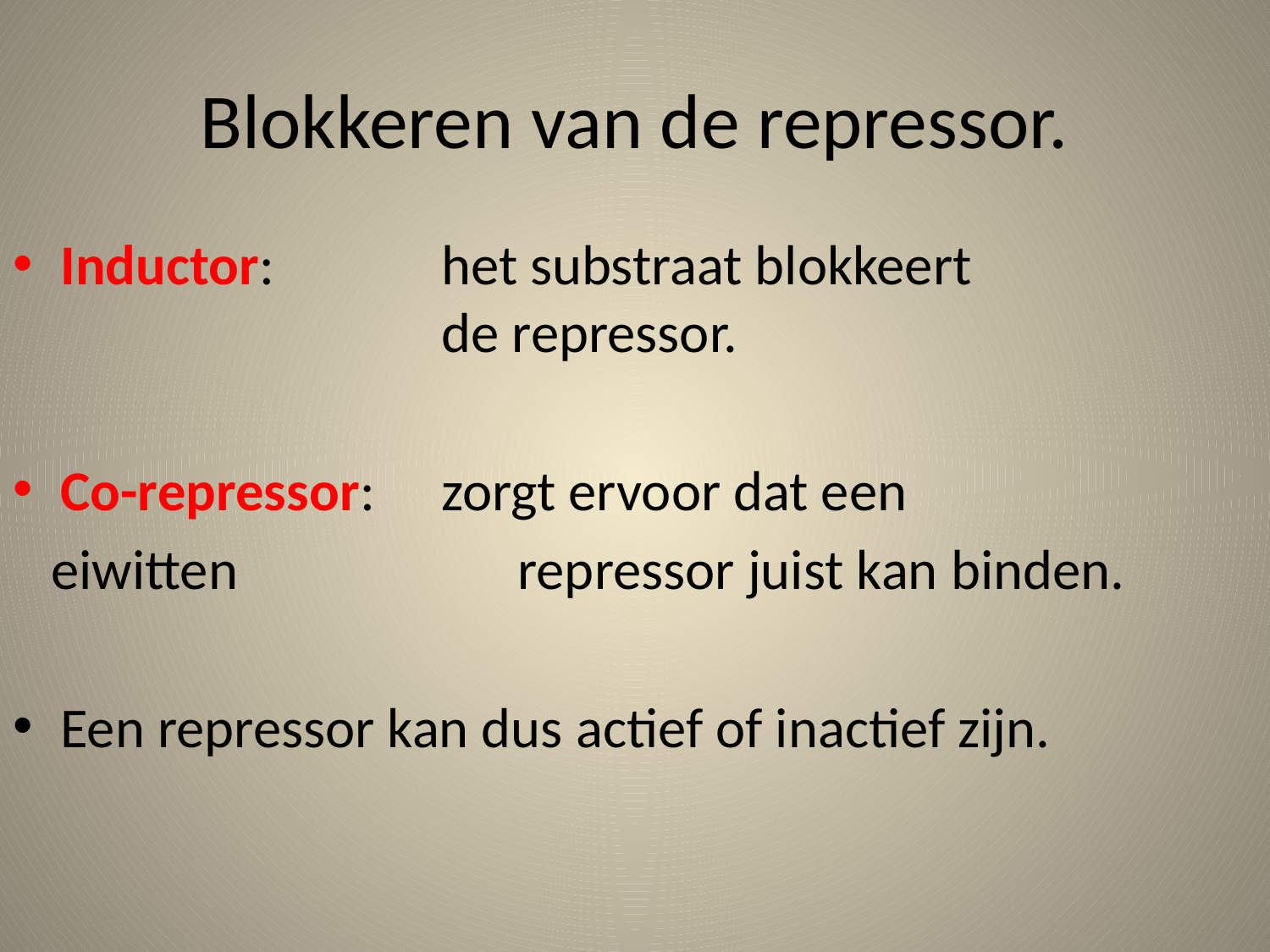

# Blokkeren van de repressor.
Inductor:  		het substraat blokkeert 					de repressor.

Co-repressor:  	zorgt ervoor dat een
   eiwitten	                repressor juist kan binden.

Een repressor kan dus actief of inactief zijn.